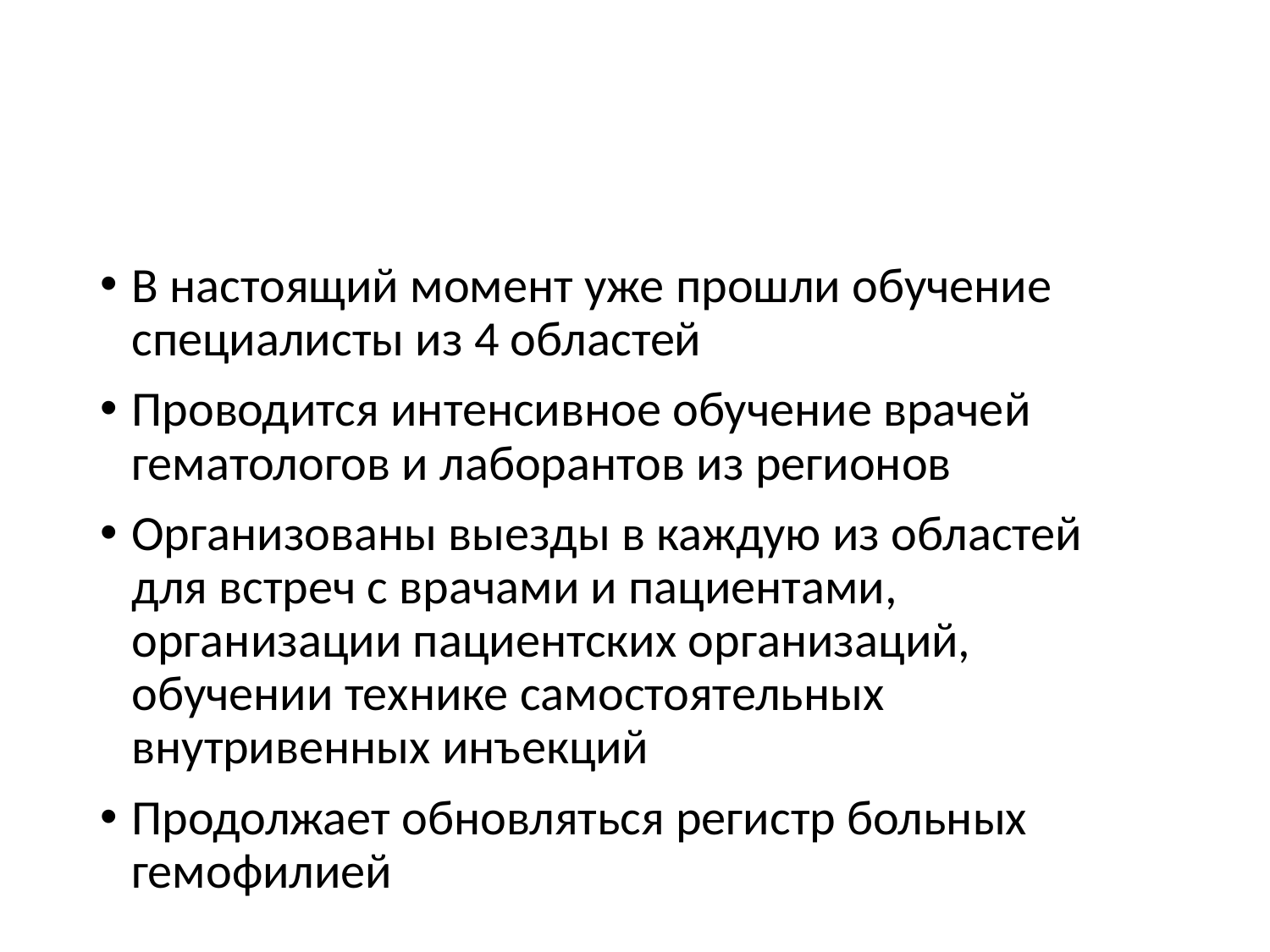

#
В настоящий момент уже прошли обучение специалисты из 4 областей
Проводится интенсивное обучение врачей гематологов и лаборантов из регионов
Организованы выезды в каждую из областей для встреч с врачами и пациентами, организации пациентских организаций, обучении технике самостоятельных внутривенных инъекций
Продолжает обновляться регистр больных гемофилией